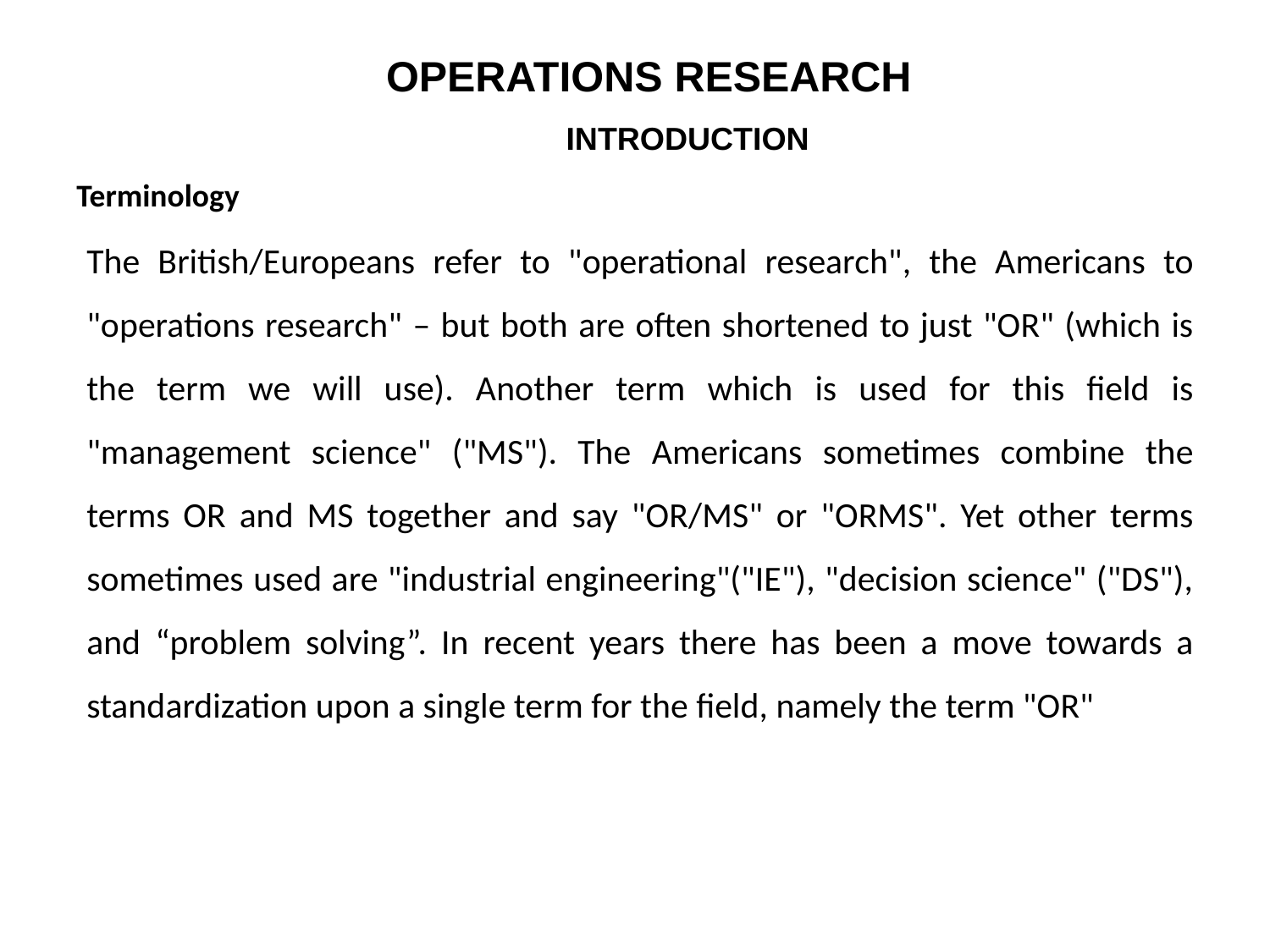

OPERATIONS RESEARCH

INTRODUCTION
Terminology
The British/Europeans refer to "operational research", the Americans to "operations research" – but both are often shortened to just "OR" (which is the term we will use). Another term which is used for this field is "management science" ("MS"). The Americans sometimes combine the terms OR and MS together and say "OR/MS" or "ORMS". Yet other terms sometimes used are "industrial engineering"("IE"), "decision science" ("DS"), and “problem solving”. In recent years there has been a move towards a standardization upon a single term for the field, namely the term "OR"